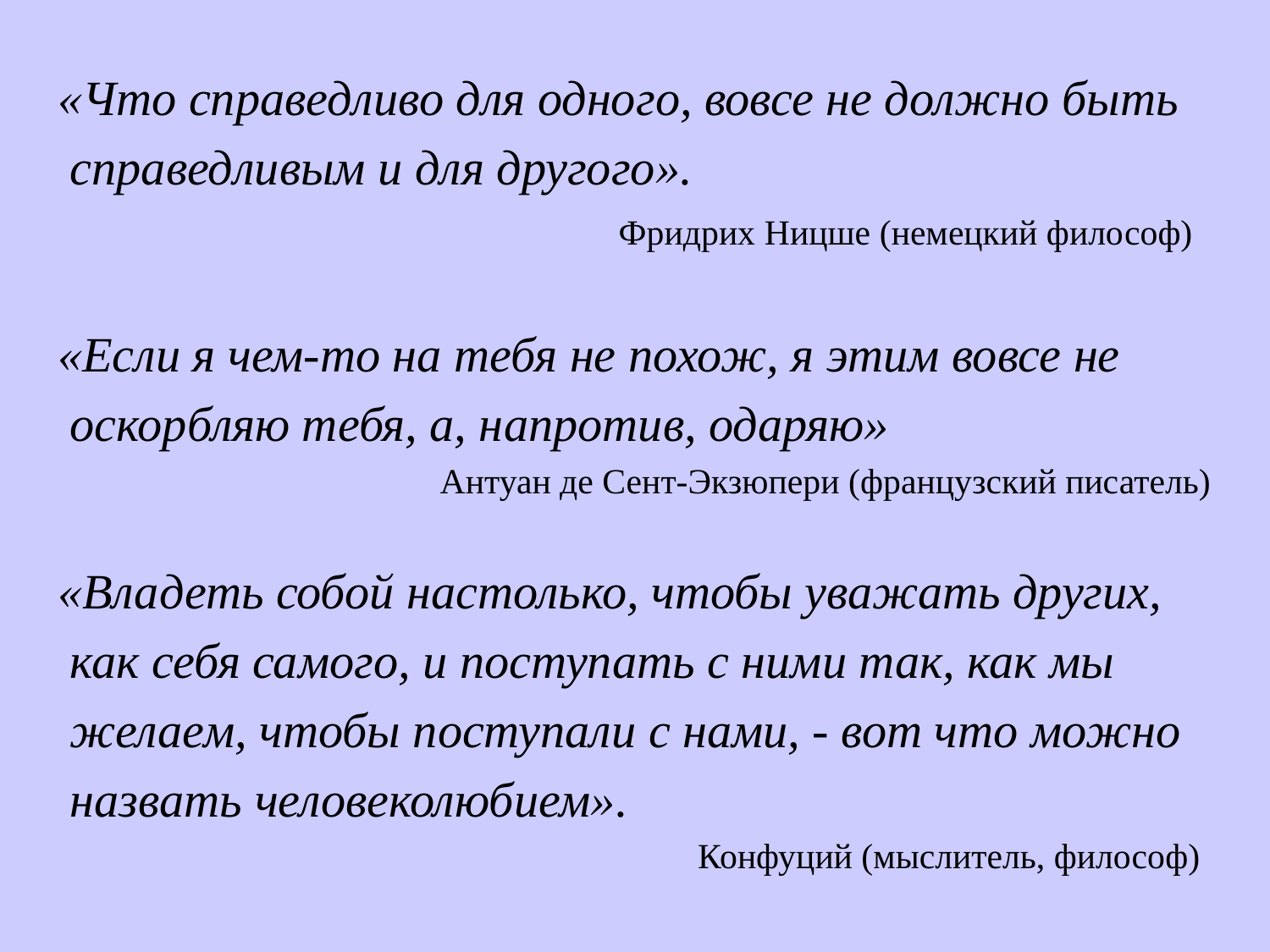

«Что справедливо для одного, вовсе не должно быть
 справедливым и для другого».
                                                     Фридрих Ницше (немецкий философ)

«Если я чем-то на тебя не похож, я этим вовсе не
 оскорбляю тебя, а, напротив, одаряю»
                                           Антуан де Сент-Экзюпери (французский писатель)

«Владеть собой настолько, чтобы уважать других,
 как себя самого, и поступать с ними так, как мы
 желаем, чтобы поступали с нами, - вот что можно
 назвать человеколюбием».
                                                                        Конфуций (мыслитель, философ)